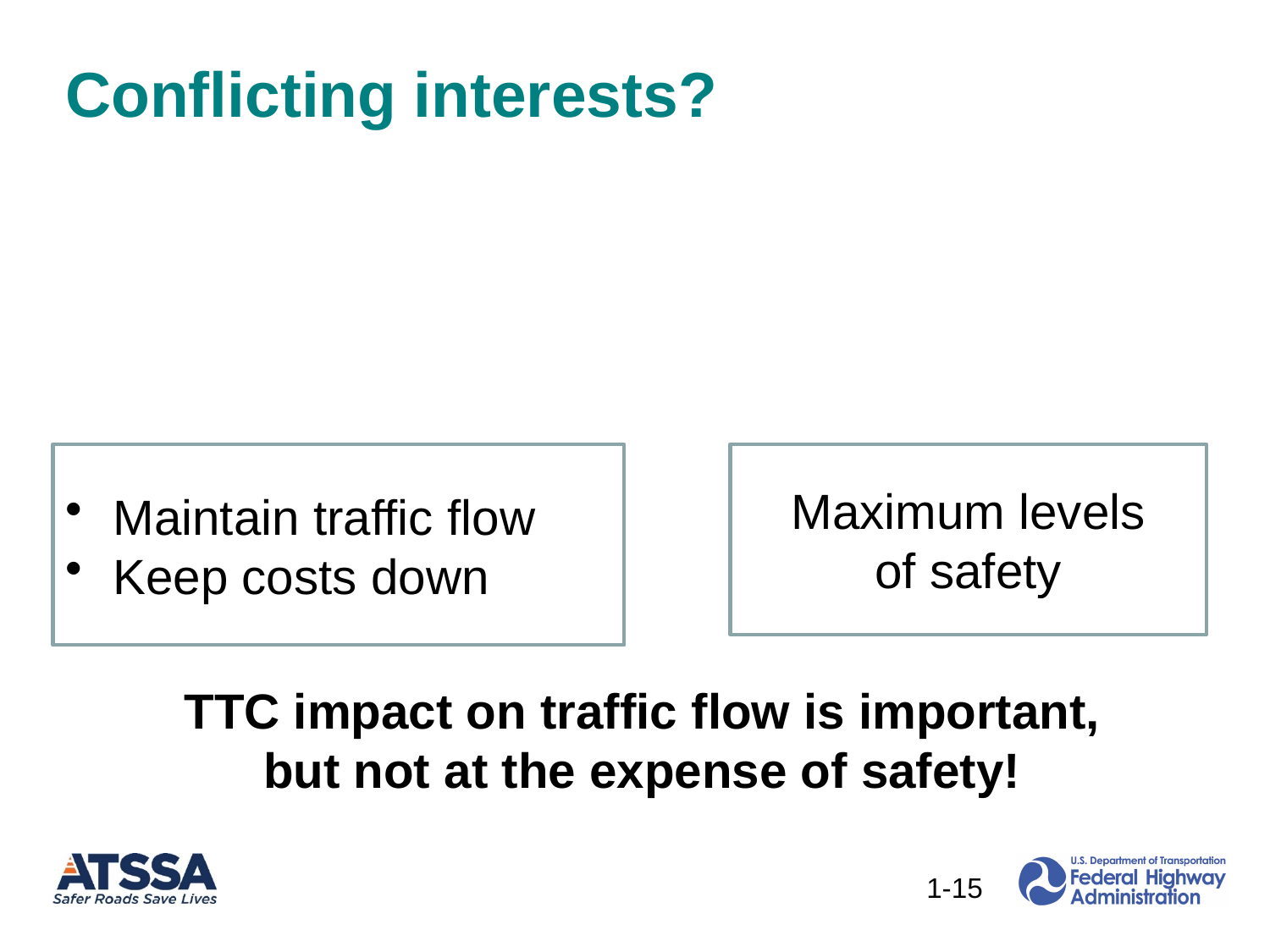

# Conflicting interests?
Maintain traffic flow
Keep costs down
Maximum levels
of safety
TTC impact on traffic flow is important,
but not at the expense of safety!